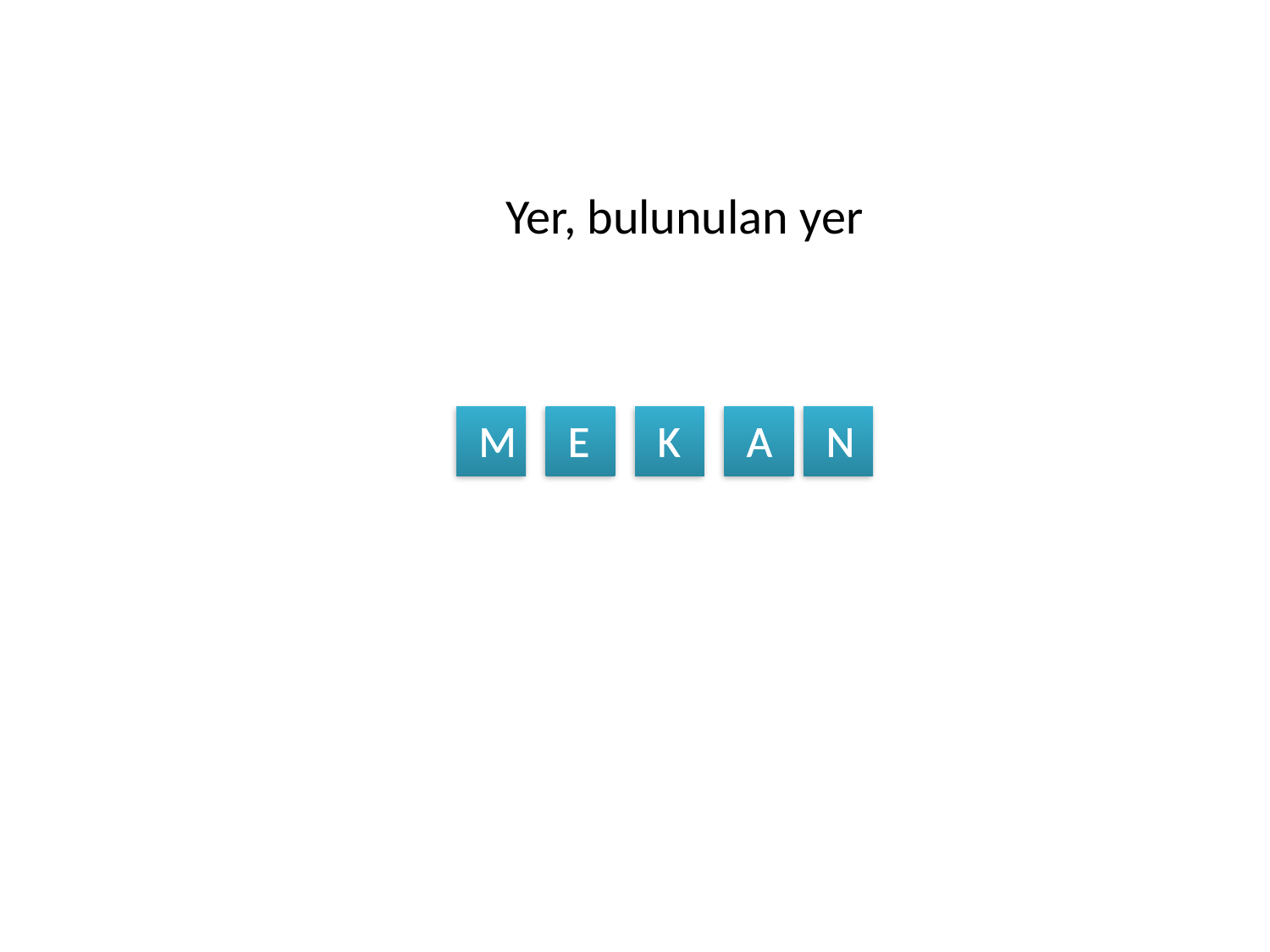

Yer, bulunulan yer

M

E

K

A

N